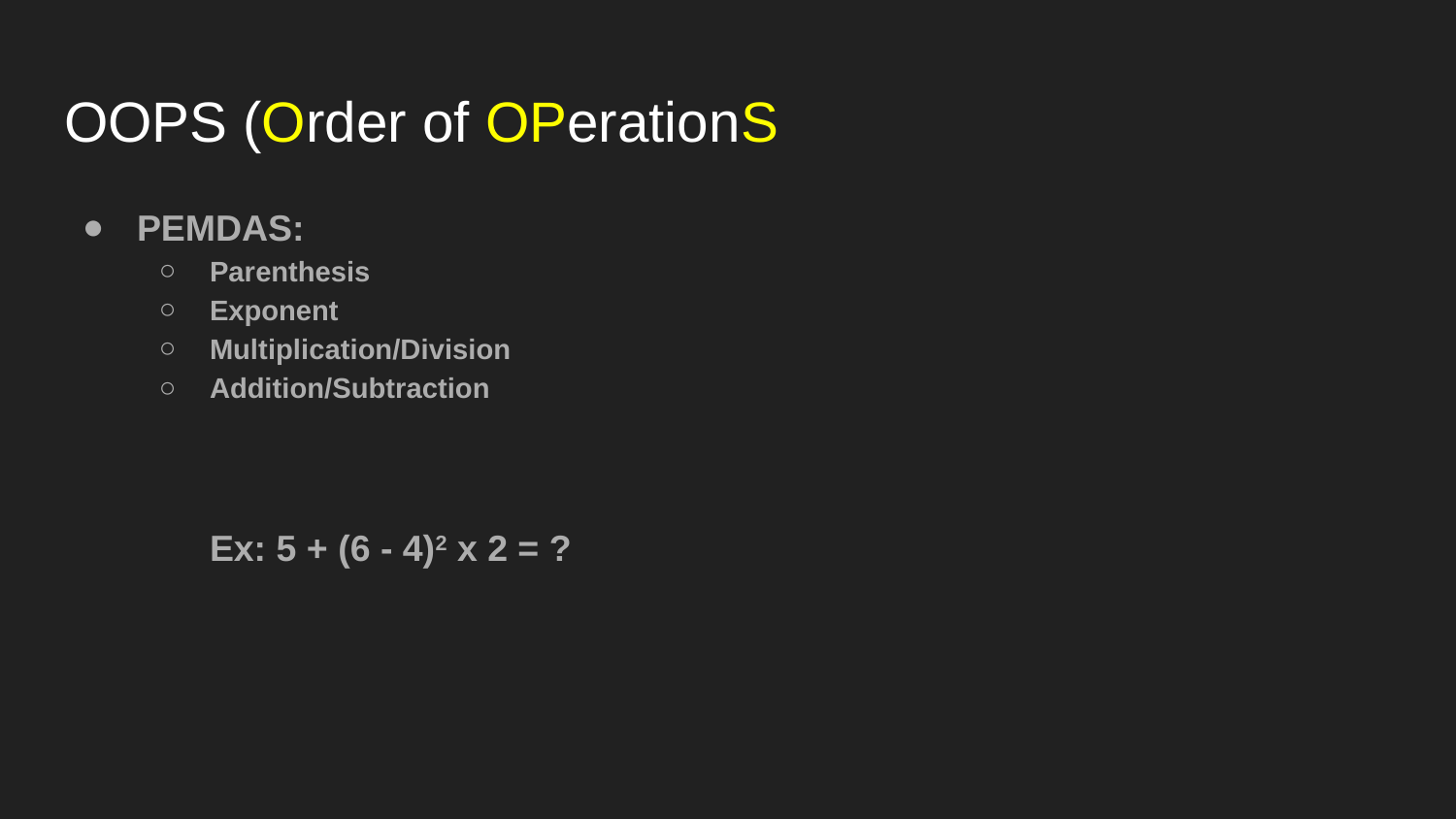

# OOPS (Order of OPerationS
PEMDAS:
Parenthesis
Exponent
Multiplication/Division
Addition/Subtraction

	Ex: 5 + (6 - 4)2 x 2 = ?